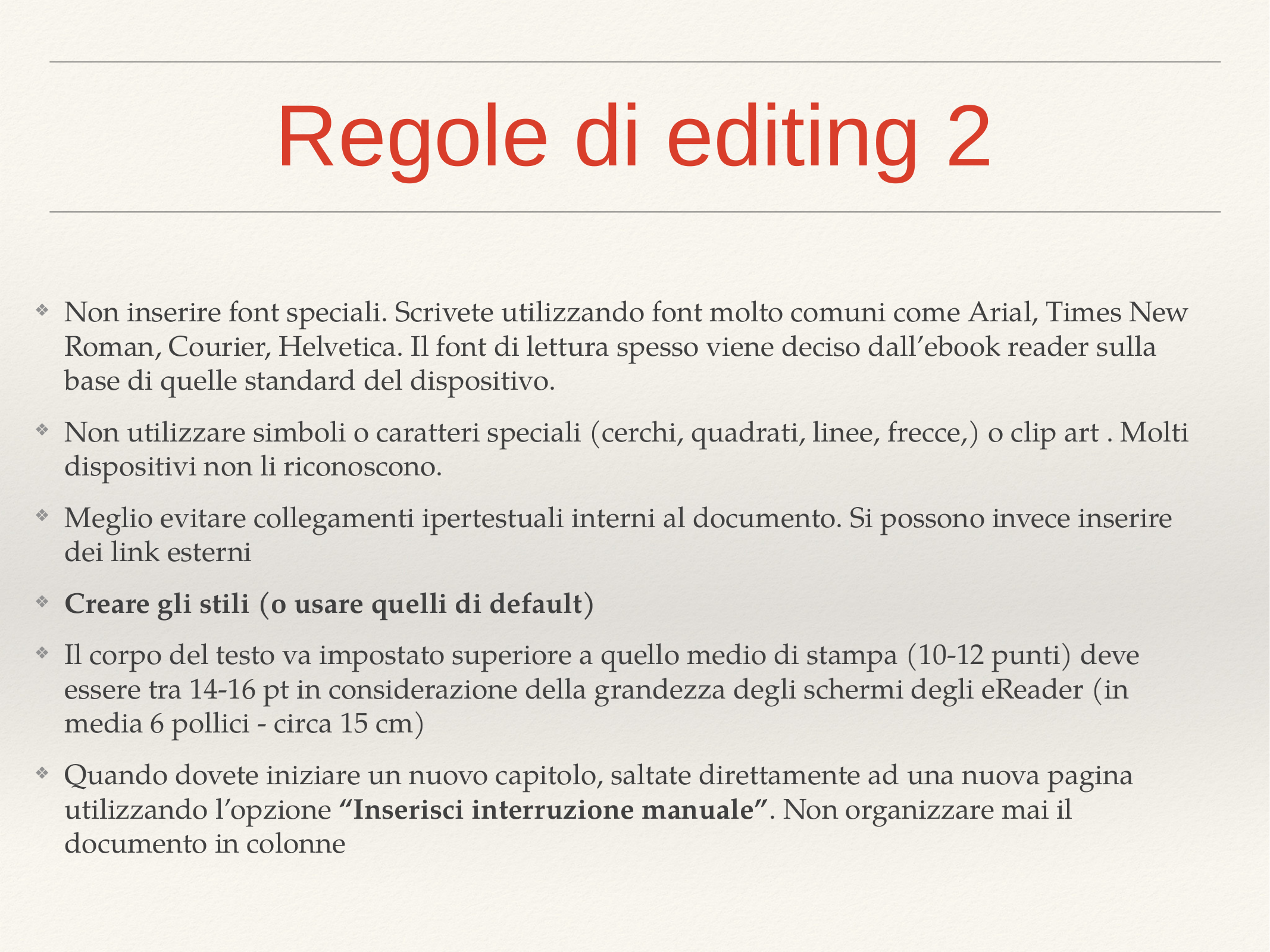

# Regole di editing 2
Non inserire font speciali. Scrivete utilizzando font molto comuni come Arial, Times New Roman, Courier, Helvetica. Il font di lettura spesso viene deciso dall’ebook reader sulla base di quelle standard del dispositivo.
Non utilizzare simboli o caratteri speciali (cerchi, quadrati, linee, frecce,) o clip art . Molti dispositivi non li riconoscono.
Meglio evitare collegamenti ipertestuali interni al documento. Si possono invece inserire dei link esterni
Creare gli stili (o usare quelli di default)
Il corpo del testo va impostato superiore a quello medio di stampa (10-12 punti) deve essere tra 14-16 pt in considerazione della grandezza degli schermi degli eReader (in media 6 pollici - circa 15 cm)
Quando dovete iniziare un nuovo capitolo, saltate direttamente ad una nuova pagina utilizzando l’opzione “Inserisci interruzione manuale”. Non organizzare mai il documento in colonne